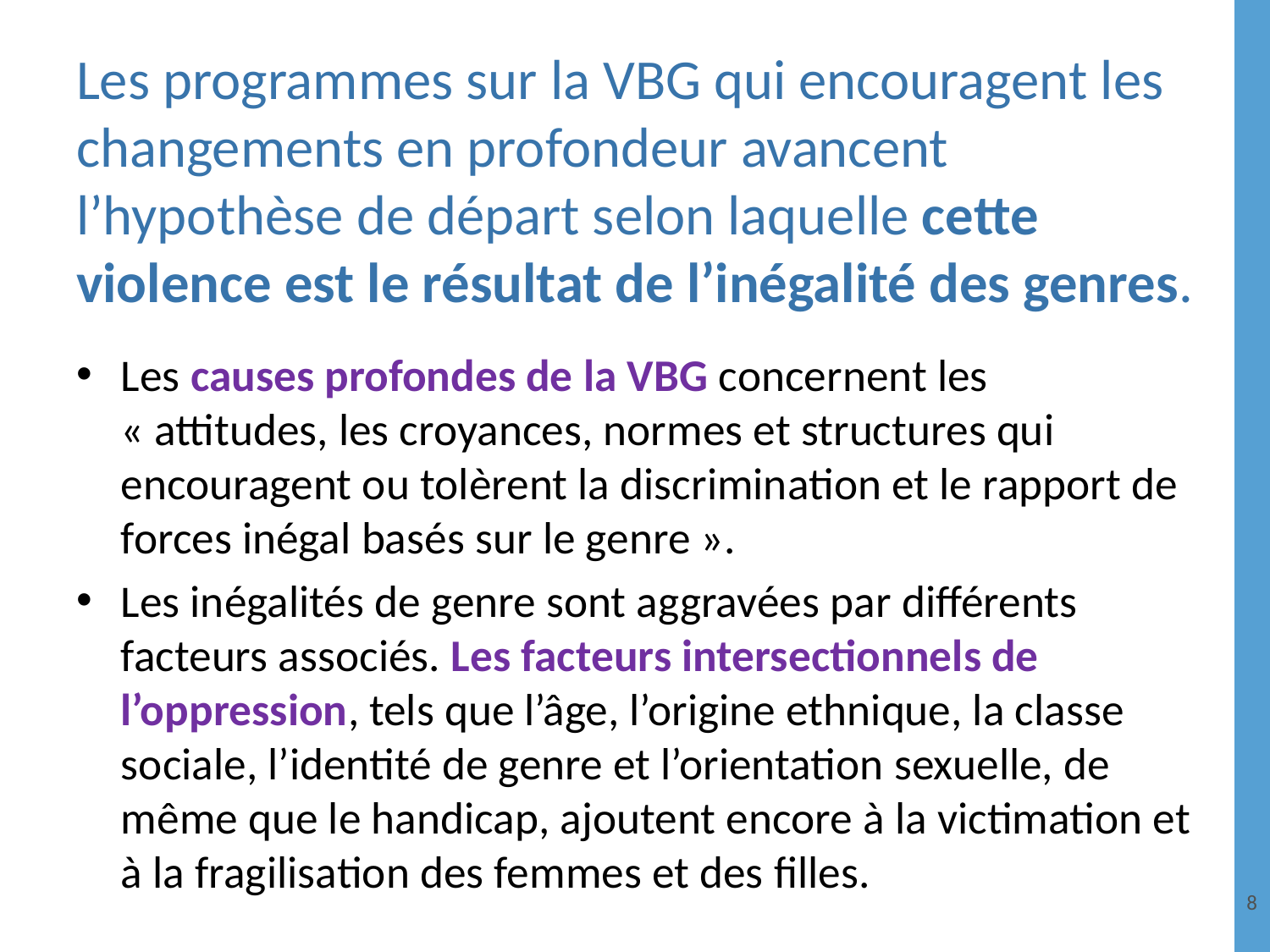

# Les programmes sur la VBG qui encouragent les changements en profondeur avancent l’hypothèse de départ selon laquelle cette violence est le résultat de l’inégalité des genres.
Les causes profondes de la VBG concernent les « attitudes, les croyances, normes et structures qui encouragent ou tolèrent la discrimination et le rapport de forces inégal basés sur le genre ».
Les inégalités de genre sont aggravées par différents facteurs associés. Les facteurs intersectionnels de l’oppression, tels que l’âge, l’origine ethnique, la classe sociale, l’identité de genre et l’orientation sexuelle, de même que le handicap, ajoutent encore à la victimation et à la fragilisation des femmes et des filles.

8